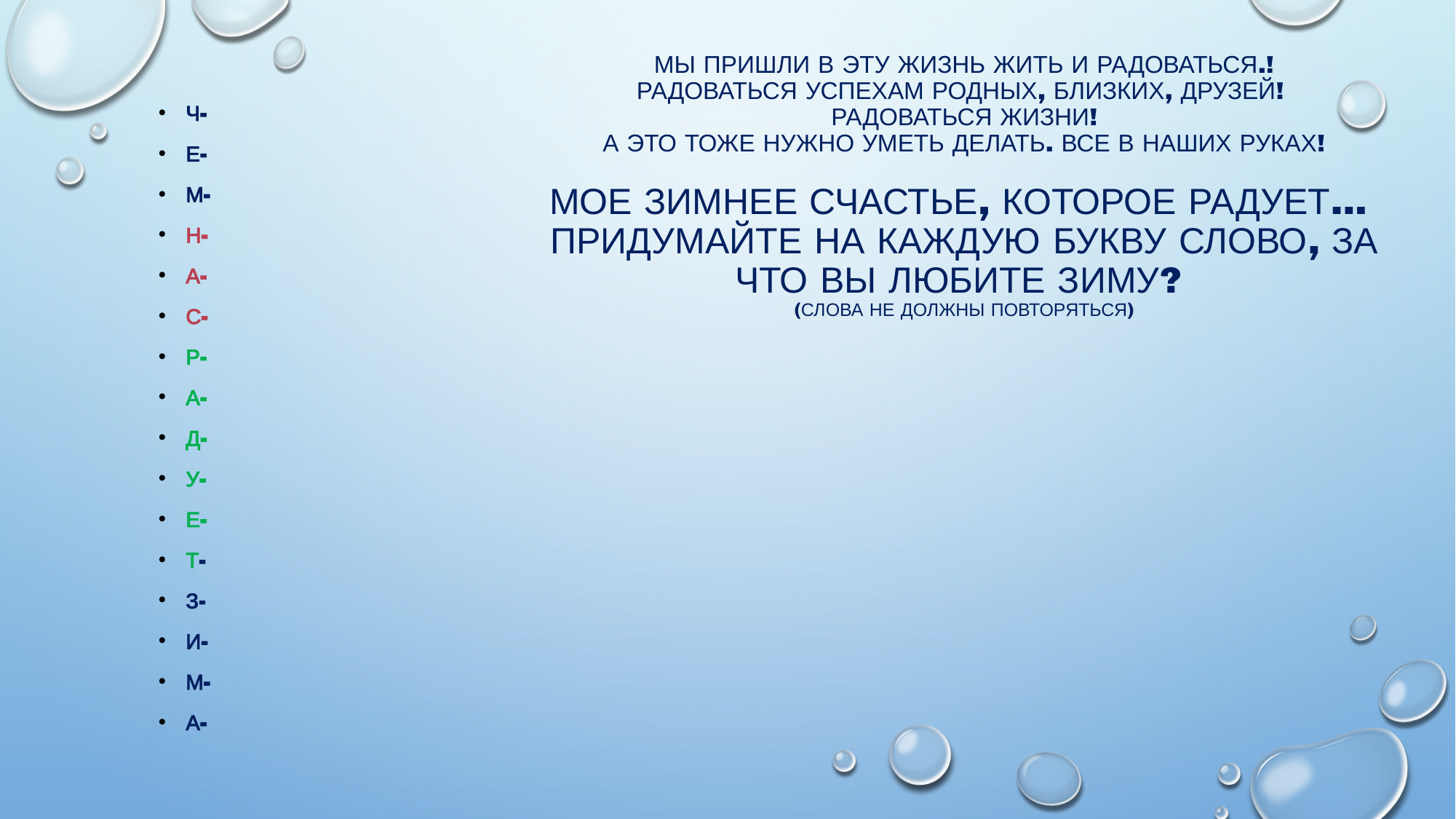

# Мы пришли в эту жизнь жить и радоваться.! Радоваться успехам родных, близких, друзей! Радоваться жизни! А это тоже нужно уметь делать. Все в наших руках! мое зимнее счастье, которое радует... Придумайте на каждую букву слово, за что вы любите зиму? (СЛОВА НЕ ДОЛЖНЫ ПОВТОРЯТЬСЯ)
Ч-
Е-
М-
Н-
А-
С-
Р-
А-
Д-
У-
Е-
Т-
З-
И-
М-
А-